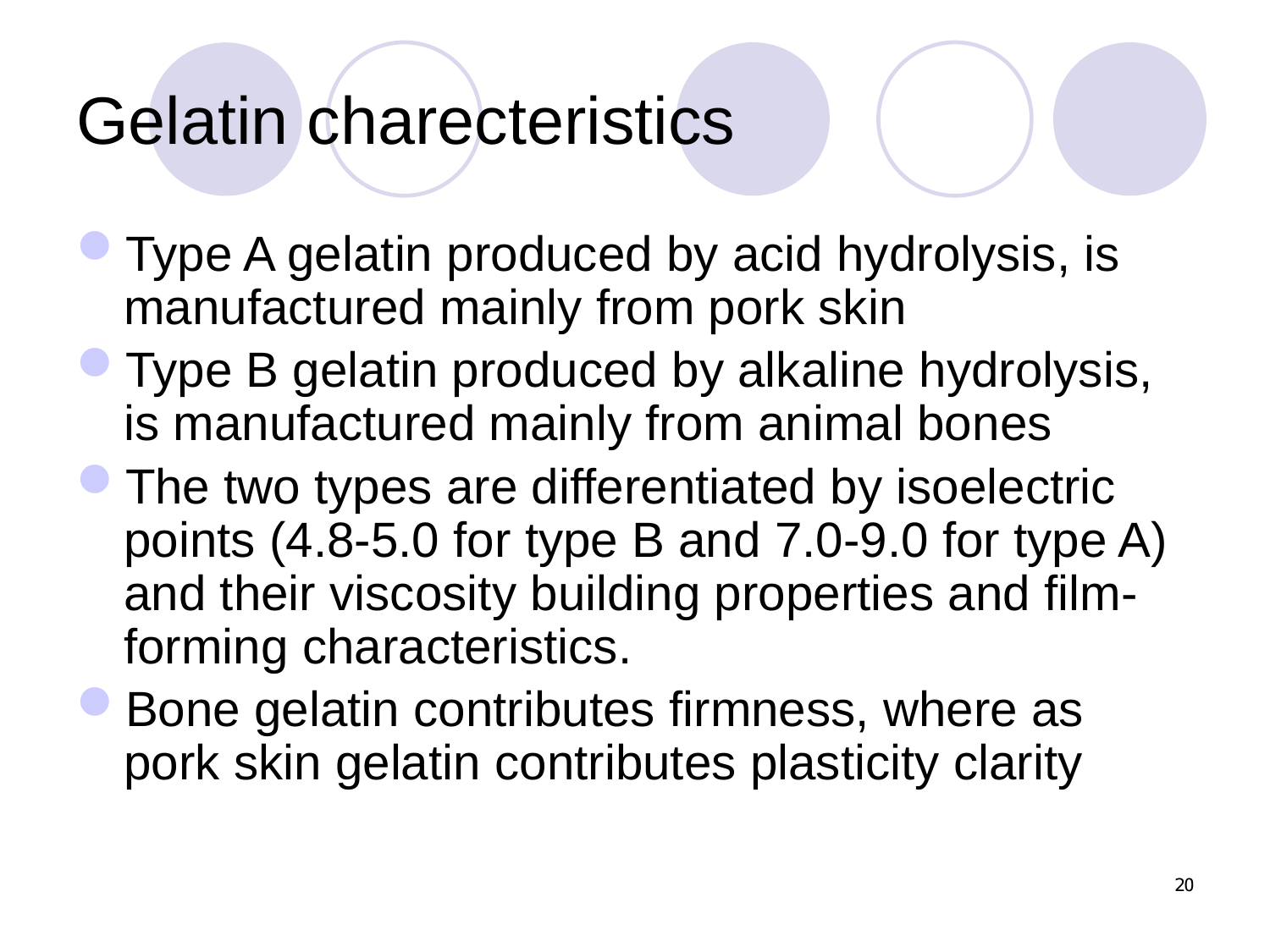

# Gelatin charecteristics
Type A gelatin produced by acid hydrolysis, is manufactured mainly from pork skin
Type B gelatin produced by alkaline hydrolysis, is manufactured mainly from animal bones
The two types are differentiated by isoelectric points (4.8-5.0 for type B and 7.0-9.0 for type A) and their viscosity building properties and film-forming characteristics.
Bone gelatin contributes firmness, where as pork skin gelatin contributes plasticity clarity
20